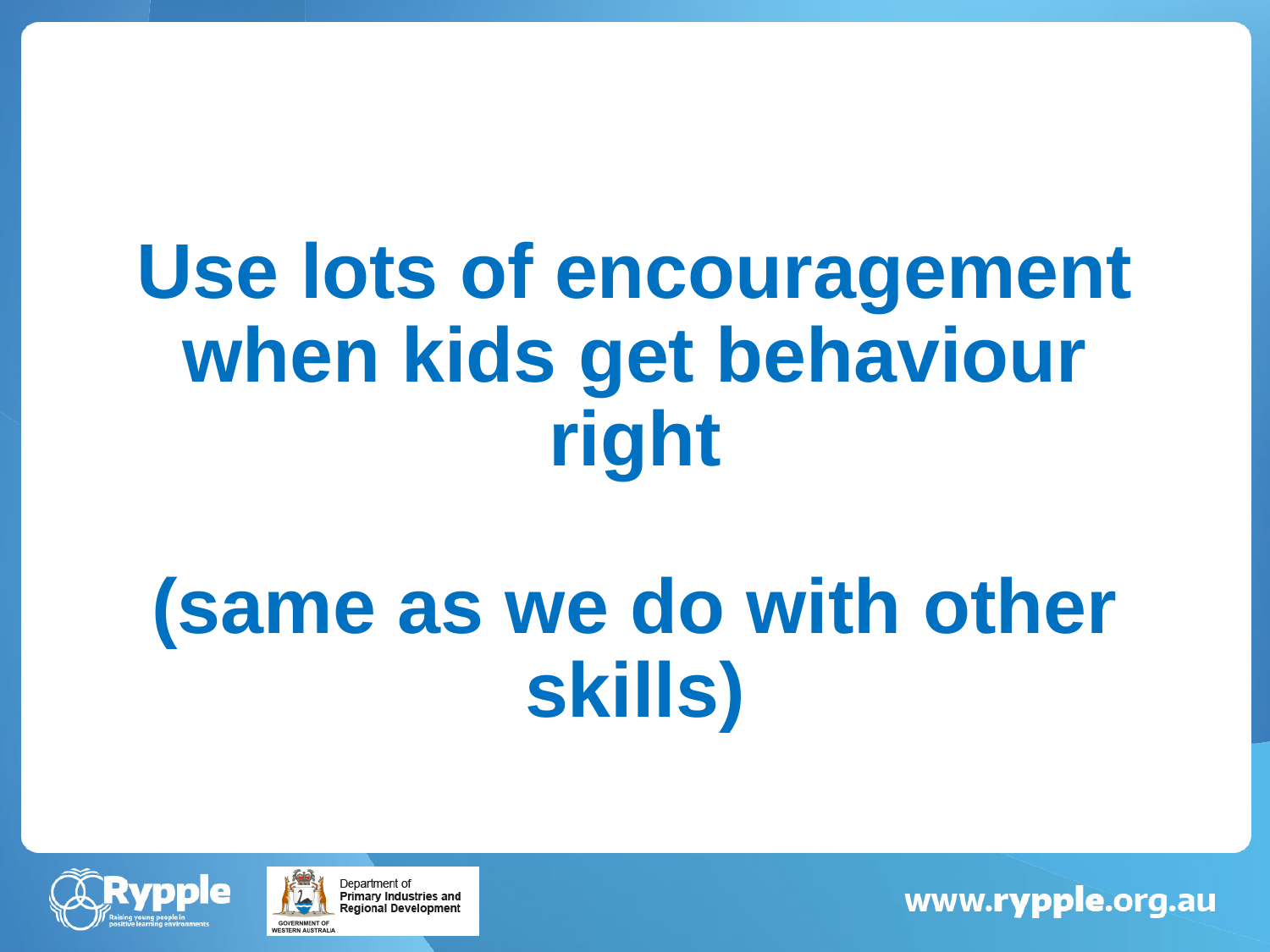

# Use lots of encouragement when kids get behaviour right (same as we do with other skills)